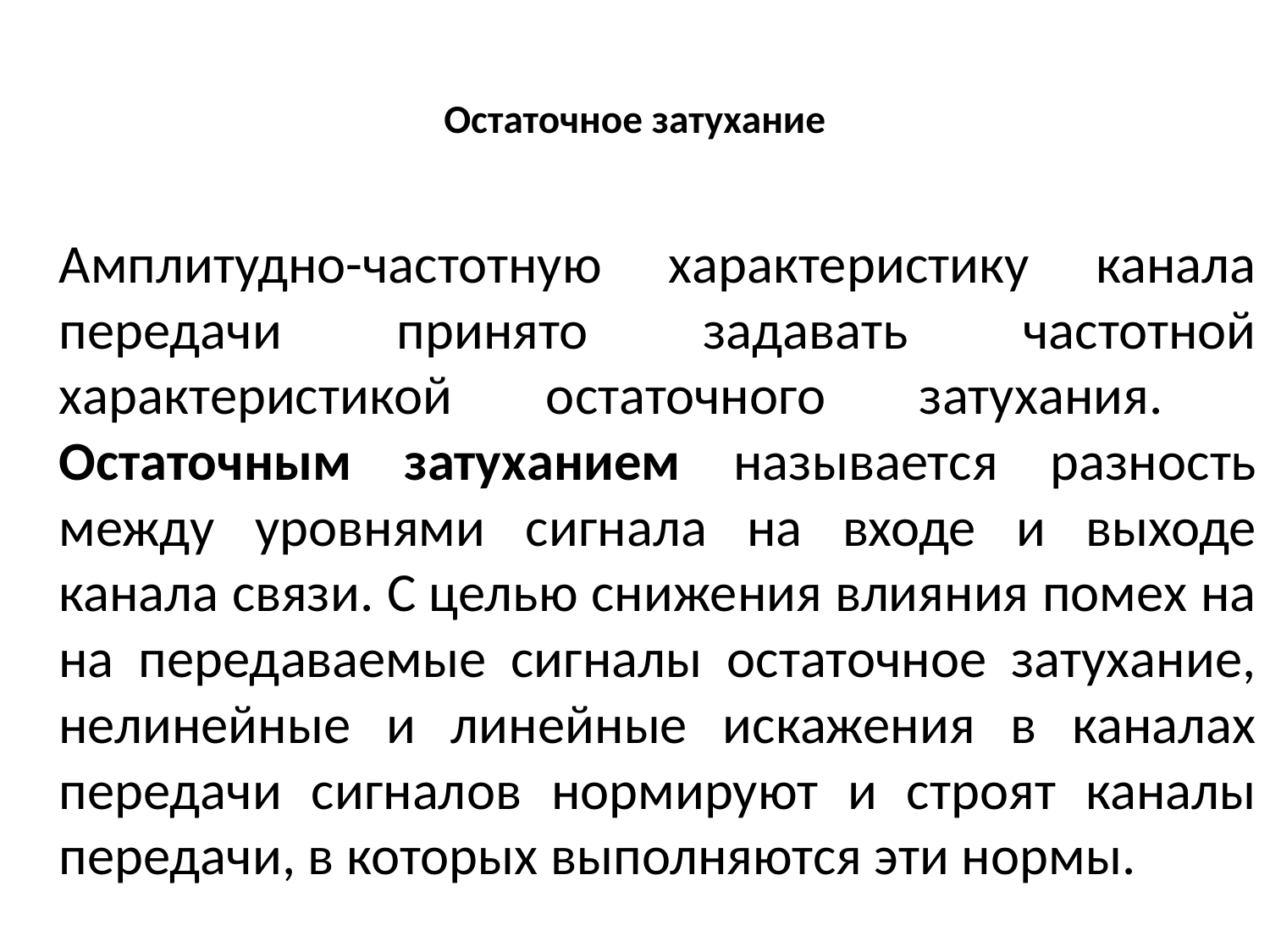

# Остаточное затухание
	Амплитудно-частотную характеристику канала передачи принято задавать частотной характеристикой остаточного затухания.  Остаточным затуханием называется разность между уровнями сигнала на входе и выходе канала связи. С целью снижения влияния помех на на передаваемые сигналы остаточное затухание, нелинейные и линейные искажения в каналах передачи сигналов нормируют и строят каналы передачи, в которых выполняются эти нормы.